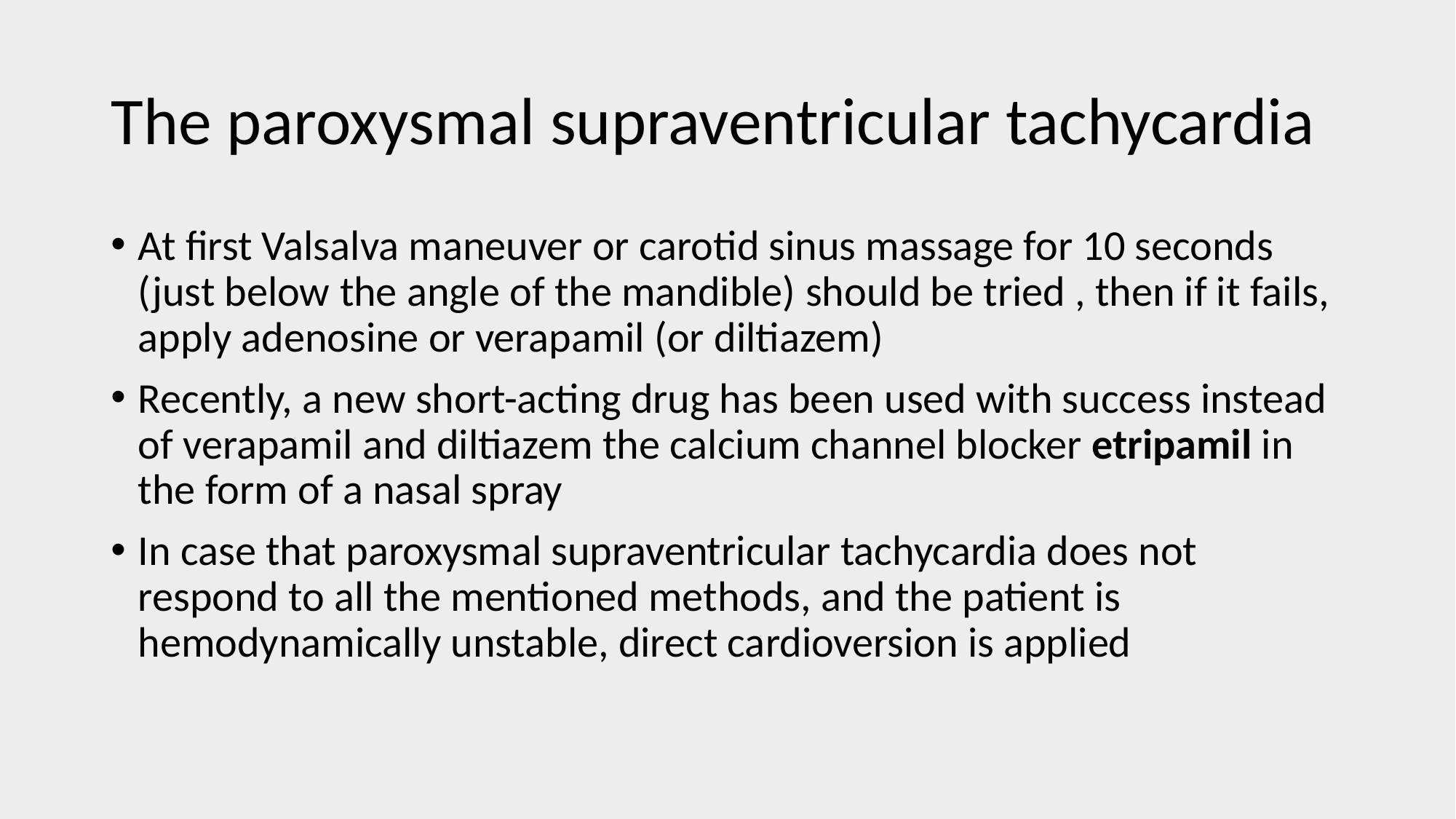

# The paroxysmal supraventricular tachycardia
At first Valsalva maneuver or carotid sinus massage for 10 seconds (just below the angle of the mandible) should be tried , then if it fails, apply adenosine or verapamil (or diltiazem)
Recently, a new short-acting drug has been used with success instead of verapamil and diltiazem the calcium channel blocker etripamil in the form of a nasal spray
In case that paroxysmal supraventricular tachycardia does not respond to all the mentioned methods, and the patient is hemodynamically unstable, direct cardioversion is applied